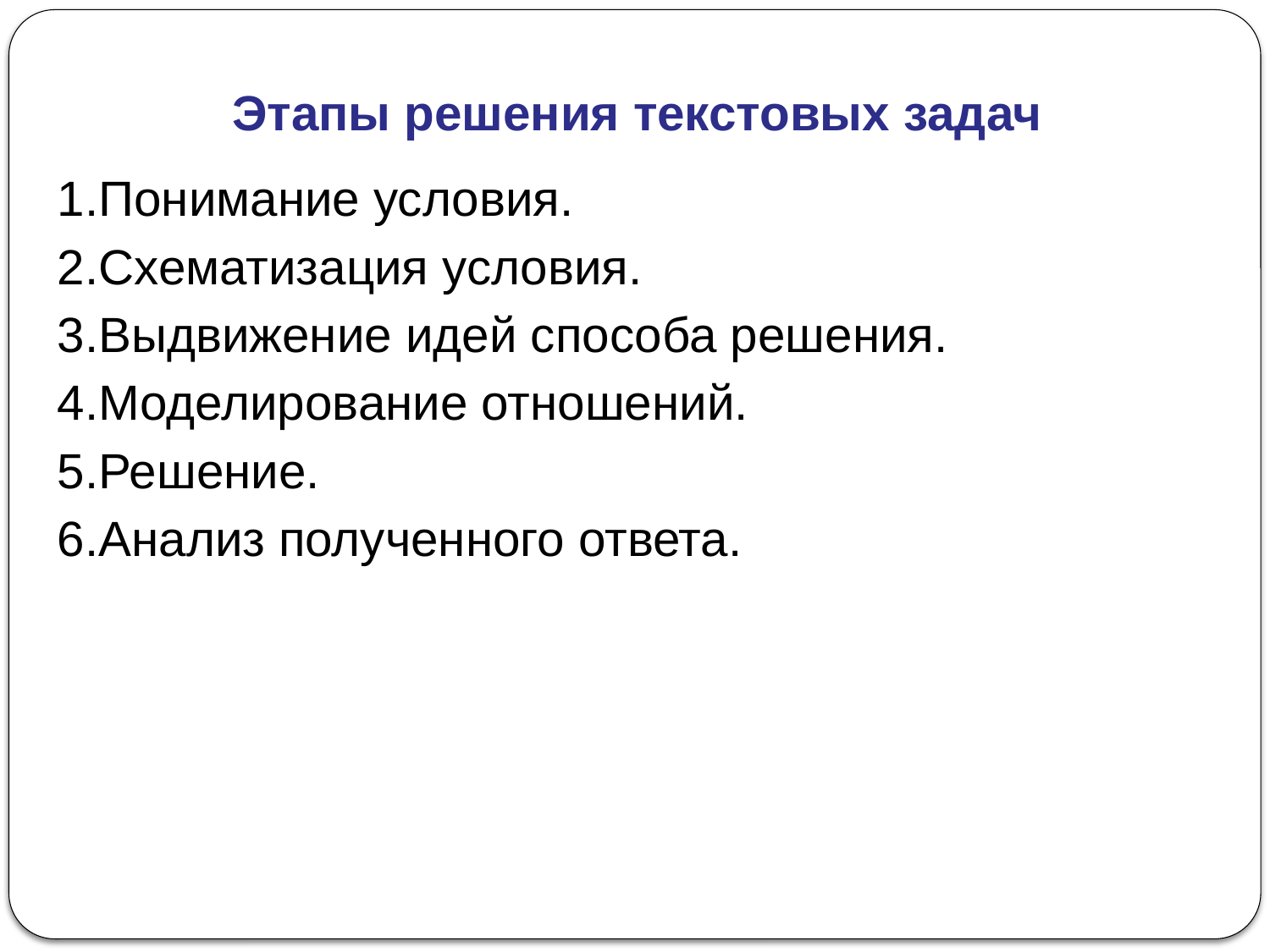

Этапы решения текстовых задач
Понимание условия.
Схематизация условия.
Выдвижение идей способа решения.
Моделирование отношений.
Решение.
Анализ полученного ответа.